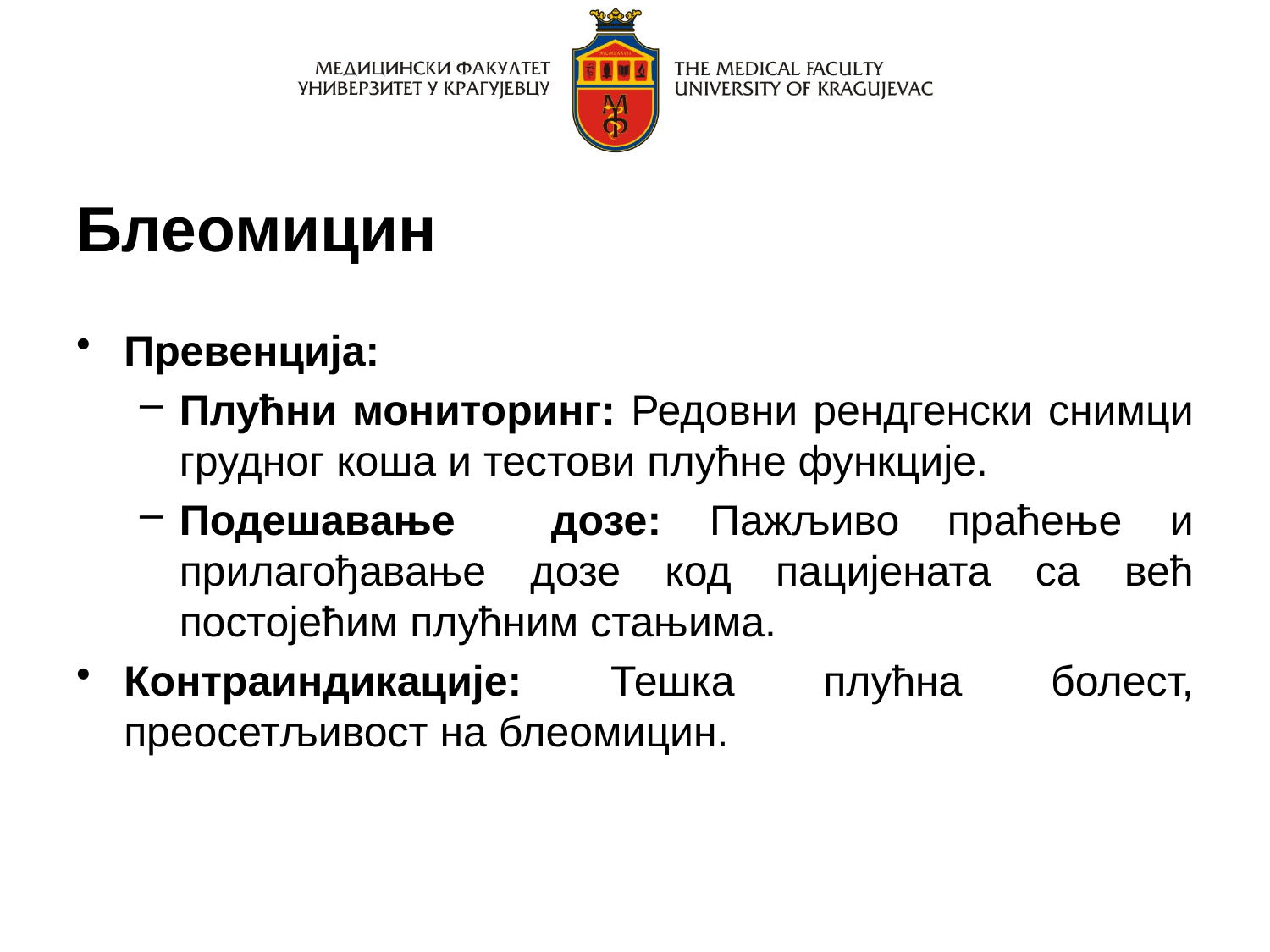

# Блеомицин
Превенција:
Плућни мониторинг: Редовни рендгенски снимци грудног коша и тестови плућне функције.
Подешавање  дозе: Пажљиво праћење и прилагођавање дозе код пацијената са већ постојећим плућним стањима.
Контраиндикације: Тешка плућна болест, преосетљивост на блеомицин.